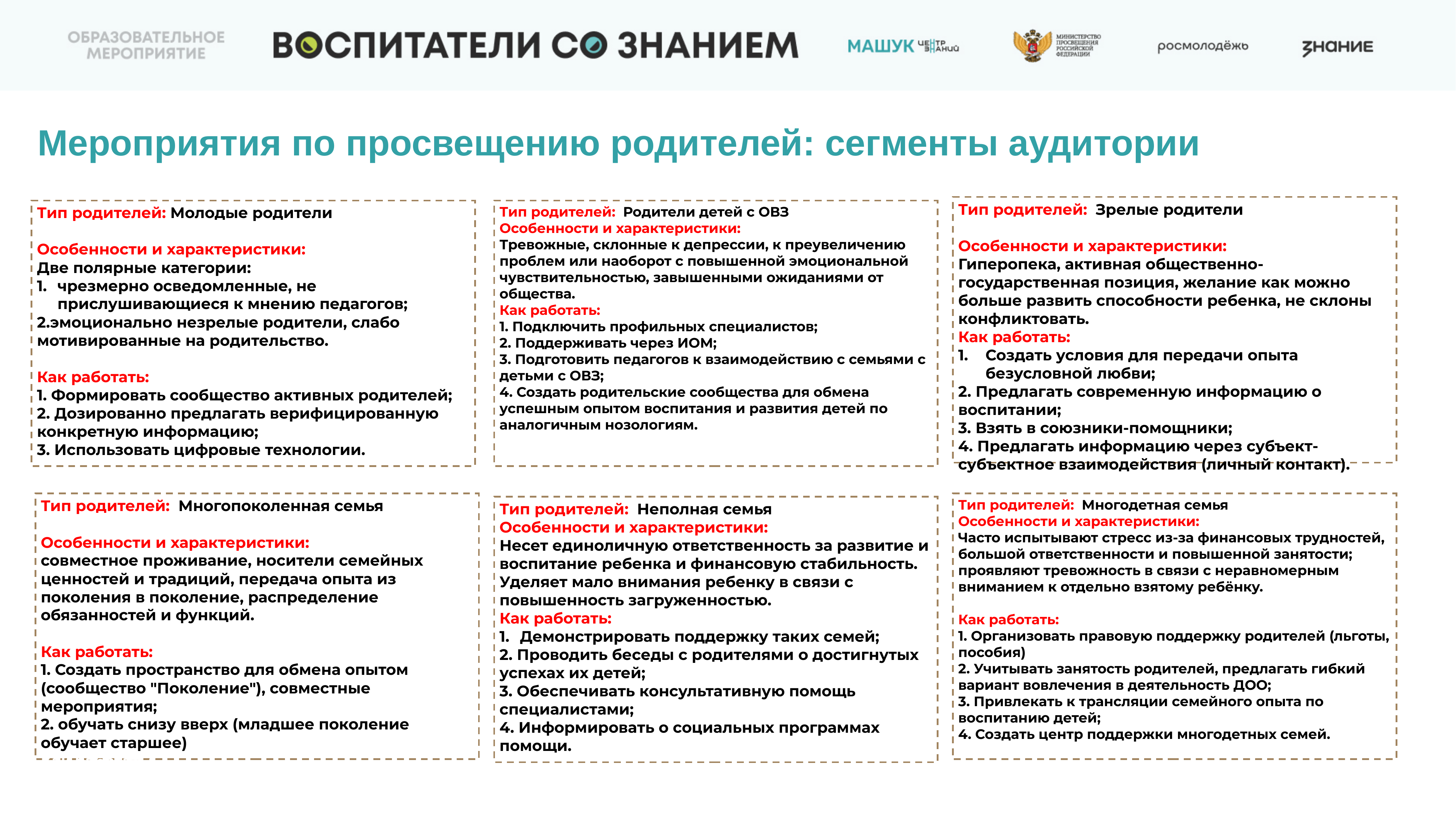

Мероприятия по просвещению родителей: сегменты аудитории
Тип родителей:  Зрелые родители

Особенности и характеристики:
Гиперопека, активная общественно-государственная позиция, желание как можно больше развить способности ребенка, не склоны конфликтовать.
Как работать:
Создать условия для передачи опыта безусловной любви;
2. Предлагать современную информацию о воспитании;
3. Взять в союзники-помощники;
4. Предлагать информацию через субъект-субъектное взаимодействия (личный контакт).
Как работать:
Тип родителей: Молодые родители

Особенности и характеристики:
Две полярные категории:
чрезмерно осведомленные, не прислушивающиеся к мнению педагогов;
2.эмоционально незрелые родители, слабо мотивированные на родительство.

Как работать:
1. Формировать сообщество активных родителей;
2. Дозированно предлагать верифицированную конкретную информацию;
3. Использовать цифровые технологии.

Тип родителей:  Родители детей с ОВЗ
Особенности и характеристики:
Тревожные, склонные к депрессии, к преувеличению проблем или наоборот с повышенной эмоциональной чувствительностью, завышенными ожиданиями от общества.
Как работать:
1. Подключить профильных специалистов;
2. Поддерживать через ИОМ;
3. Подготовить педагогов к взаимодействию с семьями с детьми с ОВЗ;
4. Создать родительские сообщества для обмена успешным опытом воспитания и развития детей по аналогичным нозологиям.

Тип родителей:  Многопоколенная семья

Особенности и характеристики:
совместное проживание, носители семейных ценностей и традиций, передача опыта из поколения в поколение, распределение обязанностей и функций.

Как работать:
1. Создать пространство для обмена опытом (сообщество "Поколение"), совместные мероприятия;
2. обучать снизу вверх (младшее поколение обучает старшее)
Как работать:
Тип родителей:  Многодетная семья
Особенности и характеристики:
Часто испытывают стресс из-за финансовых трудностей,  большой ответственности и повышенной занятости;
проявляют тревожность в связи с неравномерным вниманием к отдельно взятому ребёнку.

Как работать:
1. Организовать правовую поддержку родителей (льготы, пособия)
2. Учитывать занятость родителей, предлагать гибкий вариант вовлечения в деятельность ДОО;
3. Привлекать к трансляции семейного опыта по воспитанию детей;
4. Создать центр поддержки многодетных семей.
Как работать:
Тип родителей:  Неполная семья
Особенности и характеристики:
Несет единоличную ответственность за развитие и воспитание ребенка и финансовую стабильность. Уделяет мало внимания ребенку в связи с повышенность загруженностью.
Как работать:
Демонстрировать поддержку таких семей;
2. Проводить беседы с родителями о достигнутых успехах их детей;
3. Обеспечивать консультативную помощь специалистами;
4. Информировать о социальных программах помощи.

Как работать: